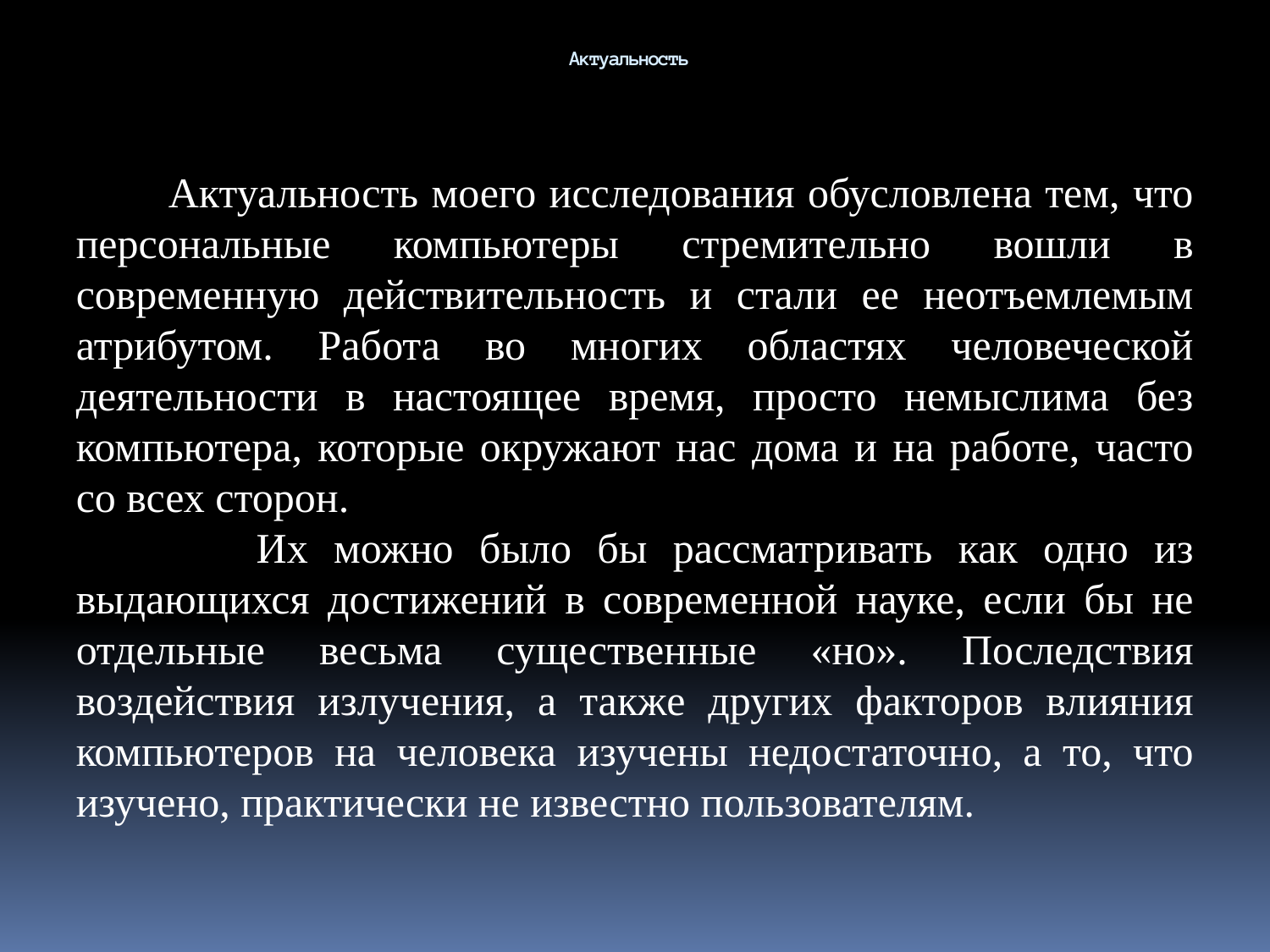

# Актуальность
       Актуальность моего исследования обусловлена тем, что персональные компьютеры стремительно вошли в современную действительность и стали ее неотъемлемым атрибутом. Работа во многих областях человеческой деятельности в настоящее время, просто немыслима без компьютера, которые окружают нас дома и на работе, часто со всех сторон.
       Их можно было бы рассматривать как одно из выдающихся достижений в современной науке, если бы не отдельные весьма существенные «но». Последствия воздействия излучения, а также других факторов влияния компьютеров на человека изучены недостаточно, а то, что изучено, практически не известно пользователям.